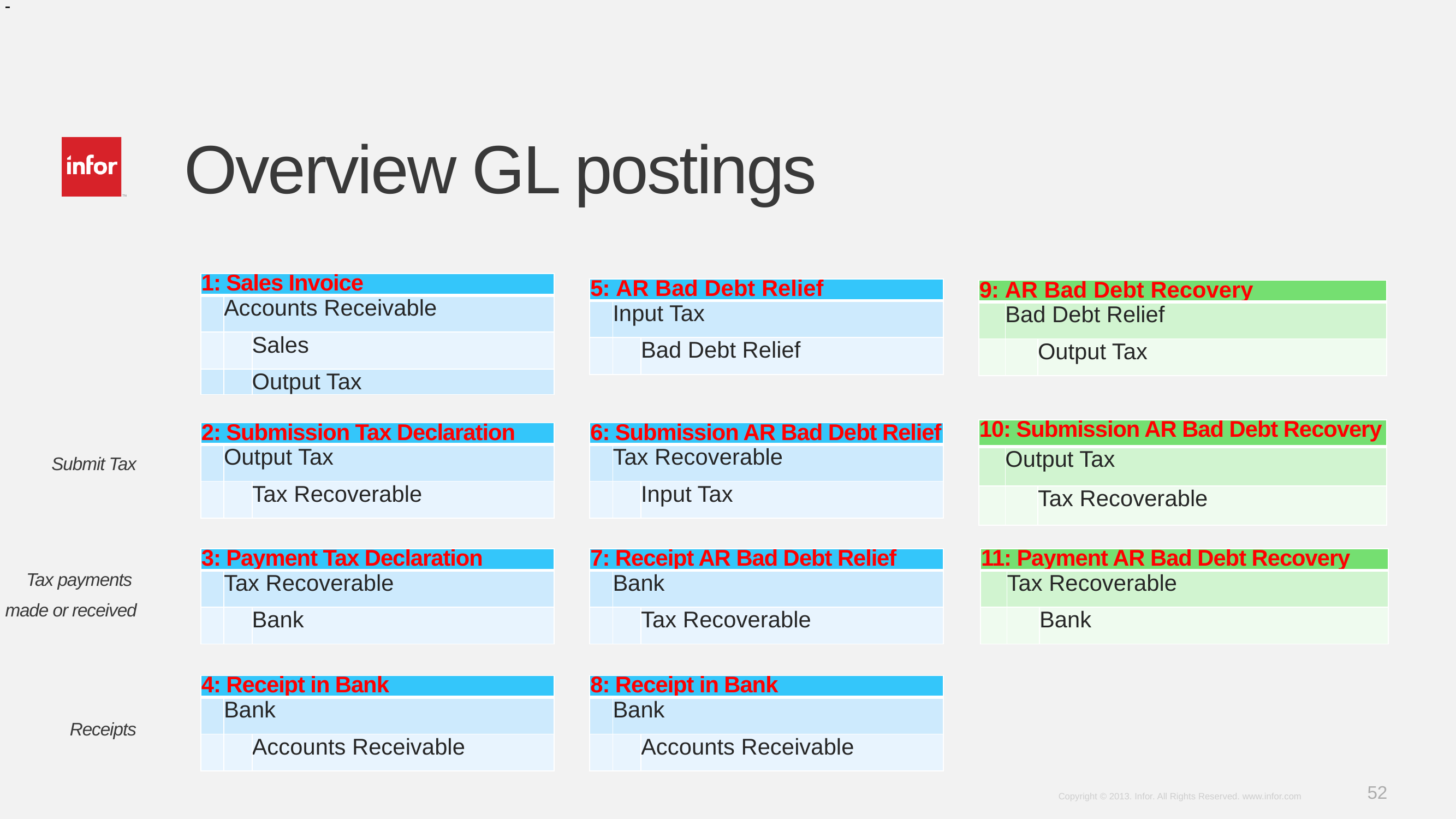

# Overview GL postings

| 1: Sales Invoice |  |  |
| --- | --- | --- |
|  | Accounts Receivable |  |
|  |  | Sales |
|  |  | Output Tax |
| 5: AR Bad Debt Relief |  |  |
| --- | --- | --- |
|  | Input Tax |  |
|  |  | Bad Debt Relief |
| 9: AR Bad Debt Recovery |  |  |
| --- | --- | --- |
|  | Bad Debt Relief |  |
|  |  | Output Tax |
| 10: Submission AR Bad Debt Recovery |  |  |
| --- | --- | --- |
|  | Output Tax |  |
|  |  | Tax Recoverable |
| 2: Submission Tax Declaration |  |  |
| --- | --- | --- |
|  | Output Tax |  |
|  |  | Tax Recoverable |
| 6: Submission AR Bad Debt Relief |  |  |
| --- | --- | --- |
|  | Tax Recoverable |  |
|  |  | Input Tax |
Submit Tax
| 3: Payment Tax Declaration |  |  |
| --- | --- | --- |
|  | Tax Recoverable |  |
|  |  | Bank |
| 7: Receipt AR Bad Debt Relief |  |  |
| --- | --- | --- |
|  | Bank |  |
|  |  | Tax Recoverable |
| 11: Payment AR Bad Debt Recovery |  |  |
| --- | --- | --- |
|  | Tax Recoverable |  |
|  |  | Bank |
Tax payments
made or received
| 4: Receipt in Bank |  |  |
| --- | --- | --- |
|  | Bank |  |
|  |  | Accounts Receivable |
| 8: Receipt in Bank |  |  |
| --- | --- | --- |
|  | Bank |  |
|  |  | Accounts Receivable |
Receipts